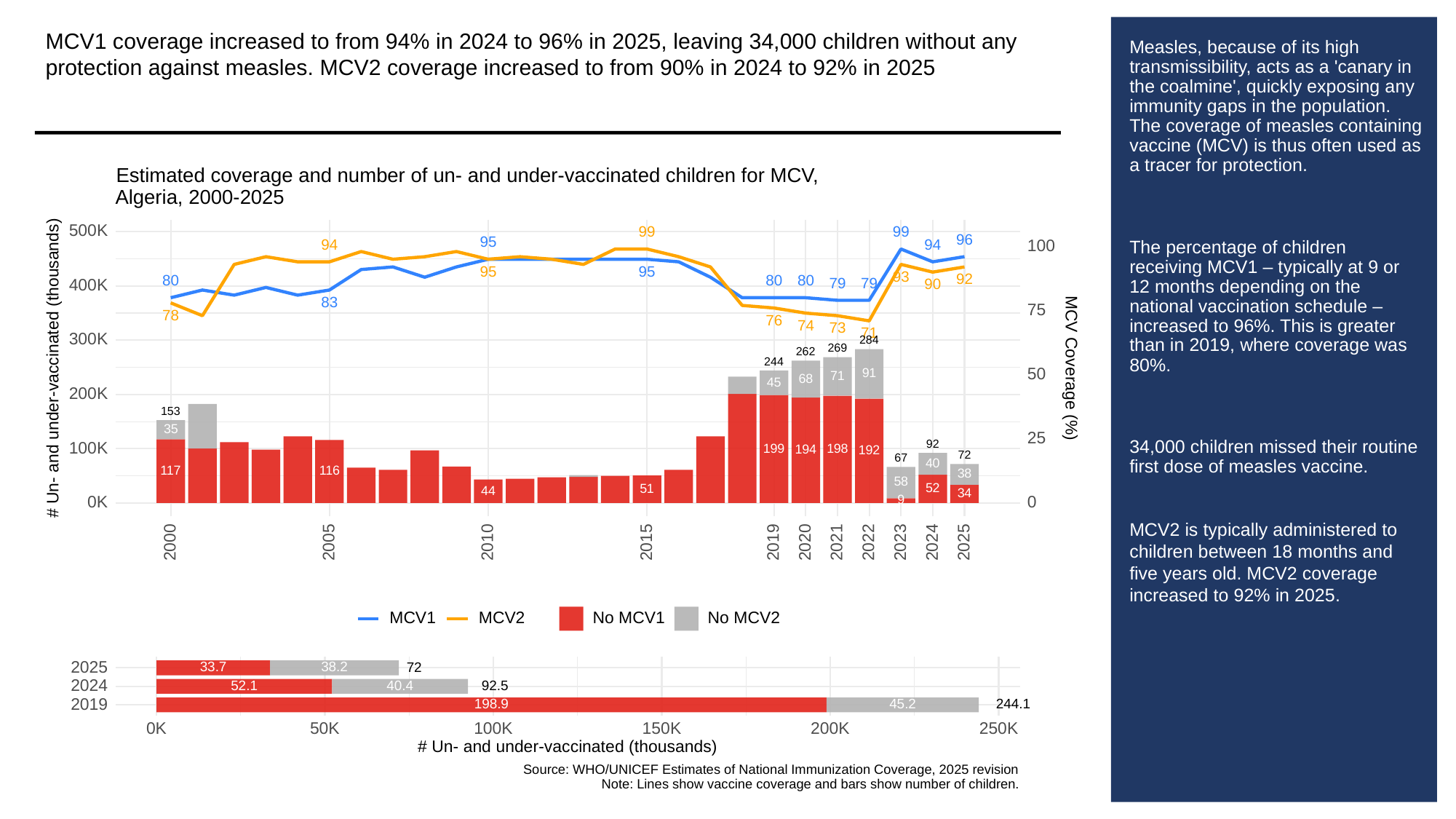

MCV1 coverage increased to from 94% in 2024 to 96% in 2025, leaving 34,000 children without any protection against measles. MCV2 coverage increased to from 90% in 2024 to 92% in 2025
# Measles, because of its high transmissibility, acts as a 'canary in the coalmine', quickly exposing any immunity gaps in the population. The coverage of measles containing vaccine (MCV) is thus often used as a tracer for protection.

The percentage of children receiving MCV1 – typically at 9 or 12 months depending on the national vaccination schedule – increased to 96%. This is greater than in 2019, where coverage was 80%.

34,000 children missed their routine first dose of measles vaccine.

MCV2 is typically administered to children between 18 months and five years old. MCV2 coverage increased to 92% in 2025.

Estimated coverage and number of un- and under-vaccinated children for MCV,
Algeria, 2000-2025

500K
99
99

96
95
94
94
100

95
95
93
92
80
80
80
79
79
90
400K

83
75
78

76
74
73
71
300K
284

269
262

244
# Un- and under-vaccinated (thousands)
MCV Coverage (%)

50
91

71
68

45
200K

153

35
25

92

100K
199
198
194
192

72

67
40

117

116

38

58

52
51

44
34
9
0K
0

2023
2000
2005
2010
2015
2019
2020
2021
2022
2024
2025

MCV1
MCV2
No MCV1
No MCV2

2025
33.7
38.2
72

2024
52.1
40.4
92.5

2019
198.9
45.2
244.1

0K
50K
100K
150K
200K
250K
# Un- and under-vaccinated (thousands)
Source: WHO/UNICEF Estimates of National Immunization Coverage, 2025 revision
Note: Lines show vaccine coverage and bars show number of children.